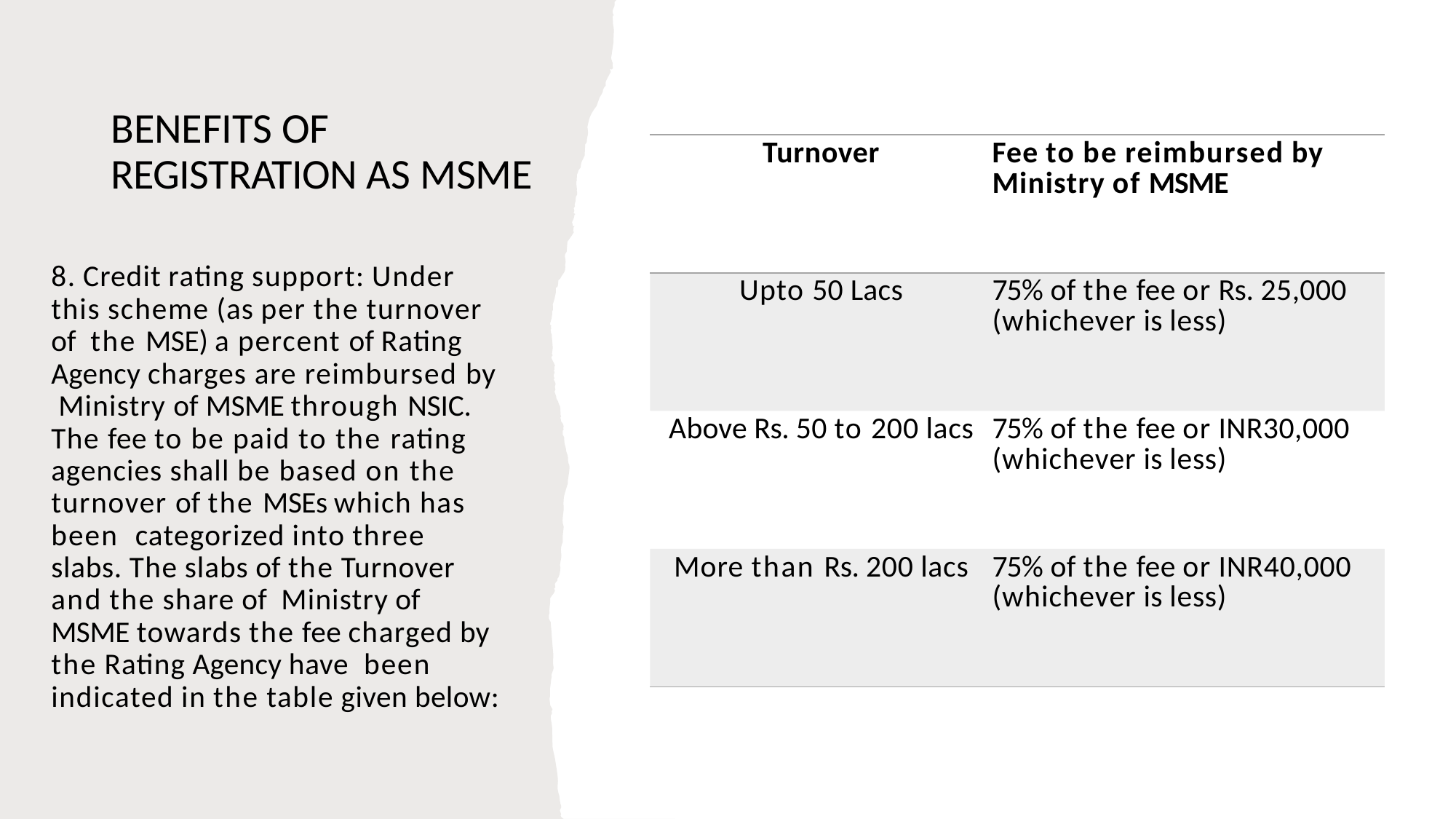

# BENEFITS OF REGISTRATION AS MSME
| Turnover | Fee to be reimbursed by Ministry of MSME |
| --- | --- |
| Upto 50 Lacs | 75% of the fee or Rs. 25,000 (whichever is less) |
| Above Rs. 50 to 200 lacs | 75% of the fee or INR30,000 (whichever is less) |
| More than Rs. 200 lacs | 75% of the fee or INR40,000 (whichever is less) |
8. Credit rating support: Under this scheme (as per the turnover of  the MSE) a percent of Rating Agency charges are reimbursed by  Ministry of MSME through NSIC. The fee to be paid to the rating  agencies shall be based on the turnover of the MSEs which has been  categorized into three slabs. The slabs of the Turnover and the share of  Ministry of MSME towards the fee charged by the Rating Agency have  been indicated in the table given below: